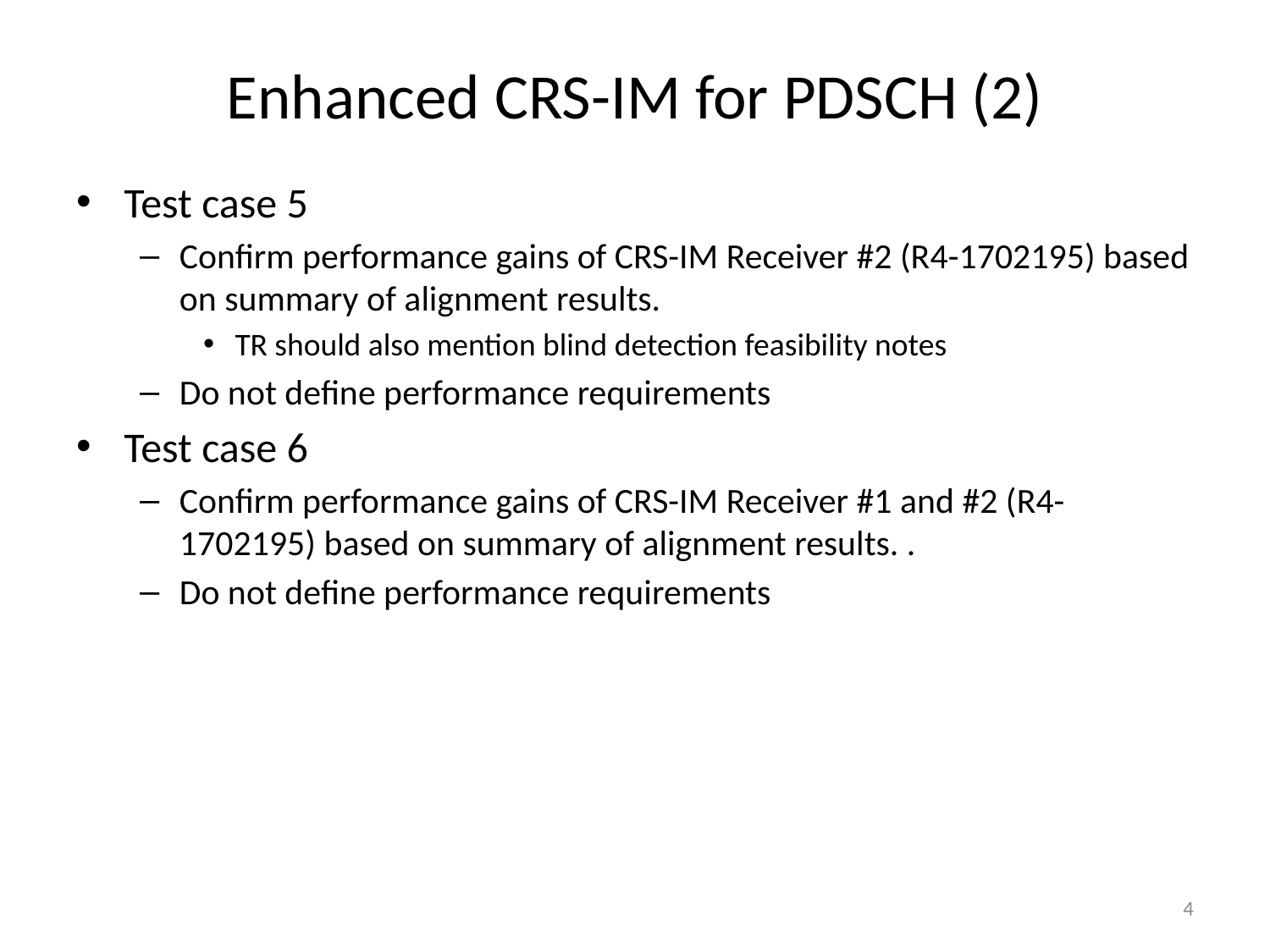

# Enhanced CRS-IM for PDSCH (2)
Test case 5
Confirm performance gains of CRS-IM Receiver #2 (R4-1702195) based on summary of alignment results.
TR should also mention blind detection feasibility notes
Do not define performance requirements
Test case 6
Confirm performance gains of CRS-IM Receiver #1 and #2 (R4-1702195) based on summary of alignment results. .
Do not define performance requirements

4